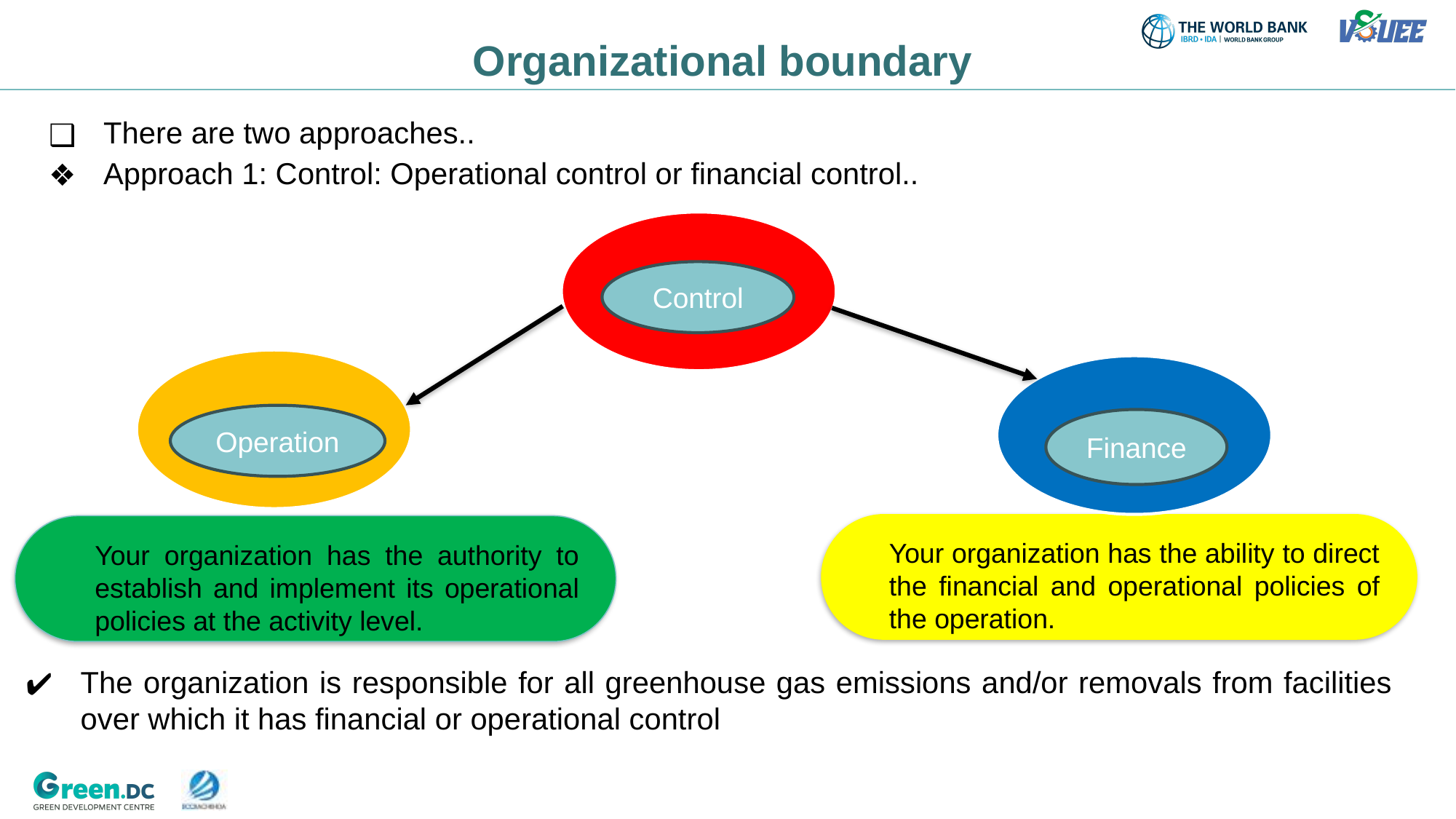

Organizational boundary
There are two approaches..
Approach 1: Control: Operational control or financial control..
Kiểm soát
Control
Vận hành
Tài chính
Operation
Finance

Your organization has the ability to direct the financial and operational policies of the operation.

Your organization has the authority to establish and implement its operational policies at the activity level.
The organization is responsible for all greenhouse gas emissions and/or removals from facilities over which it has financial or operational control